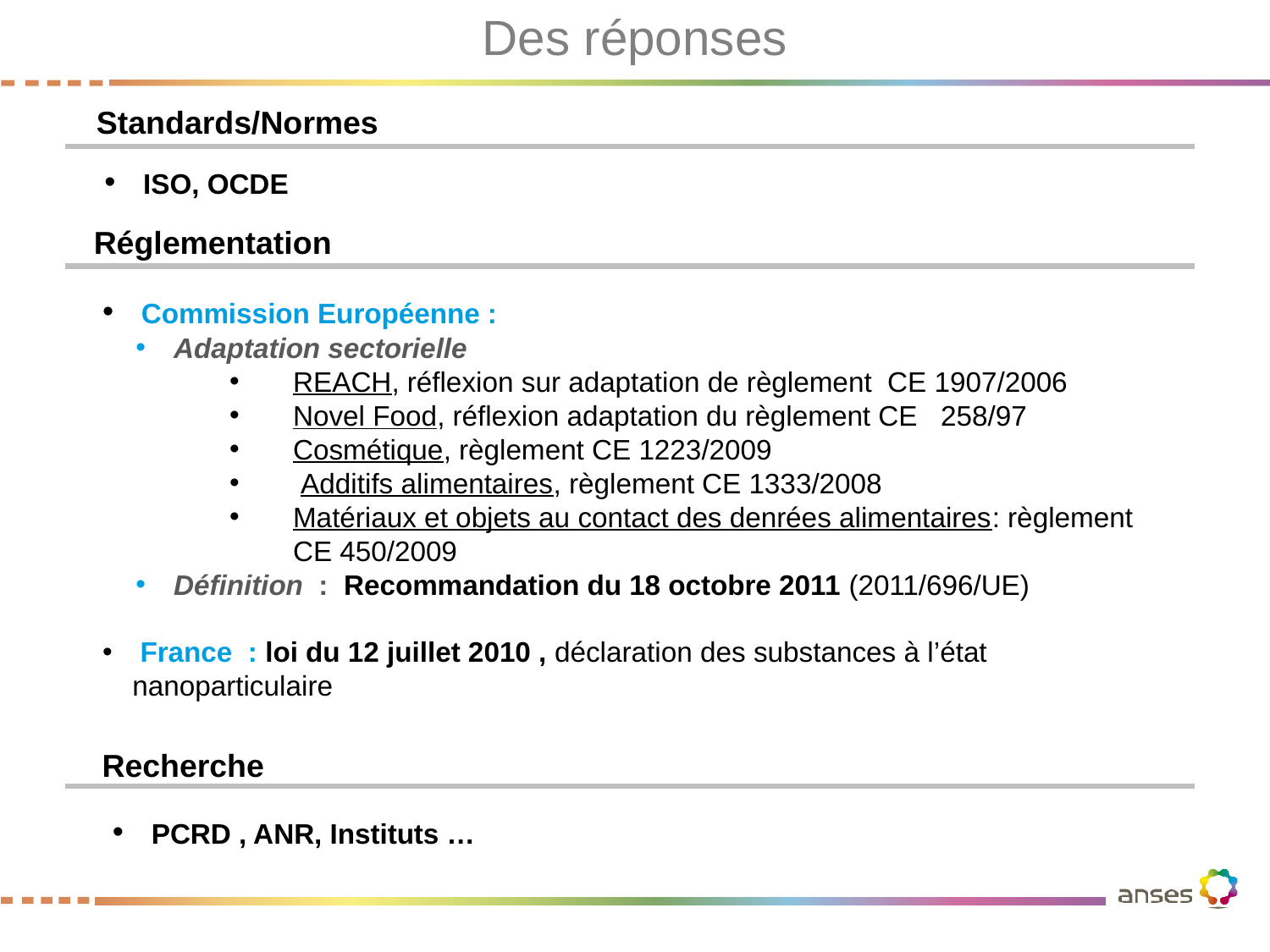

# Des réponses
 Standards/Normes
 ISO, OCDE
Réglementation
 Commission Européenne :
 Adaptation sectorielle
REACH, réflexion sur adaptation de règlement  CE 1907/2006
Novel Food, réflexion adaptation du règlement CE   258/97
Cosmétique, règlement CE 1223/2009
 Additifs alimentaires, règlement CE 1333/2008
Matériaux et objets au contact des denrées alimentaires: règlement CE 450/2009
 Définition  :  Recommandation du 18 octobre 2011 (2011/696/UE)

 France  : loi du 12 juillet 2010 , déclaration des substances à l’état nanoparticulaire

 Recherche
 PCRD , ANR, Instituts …